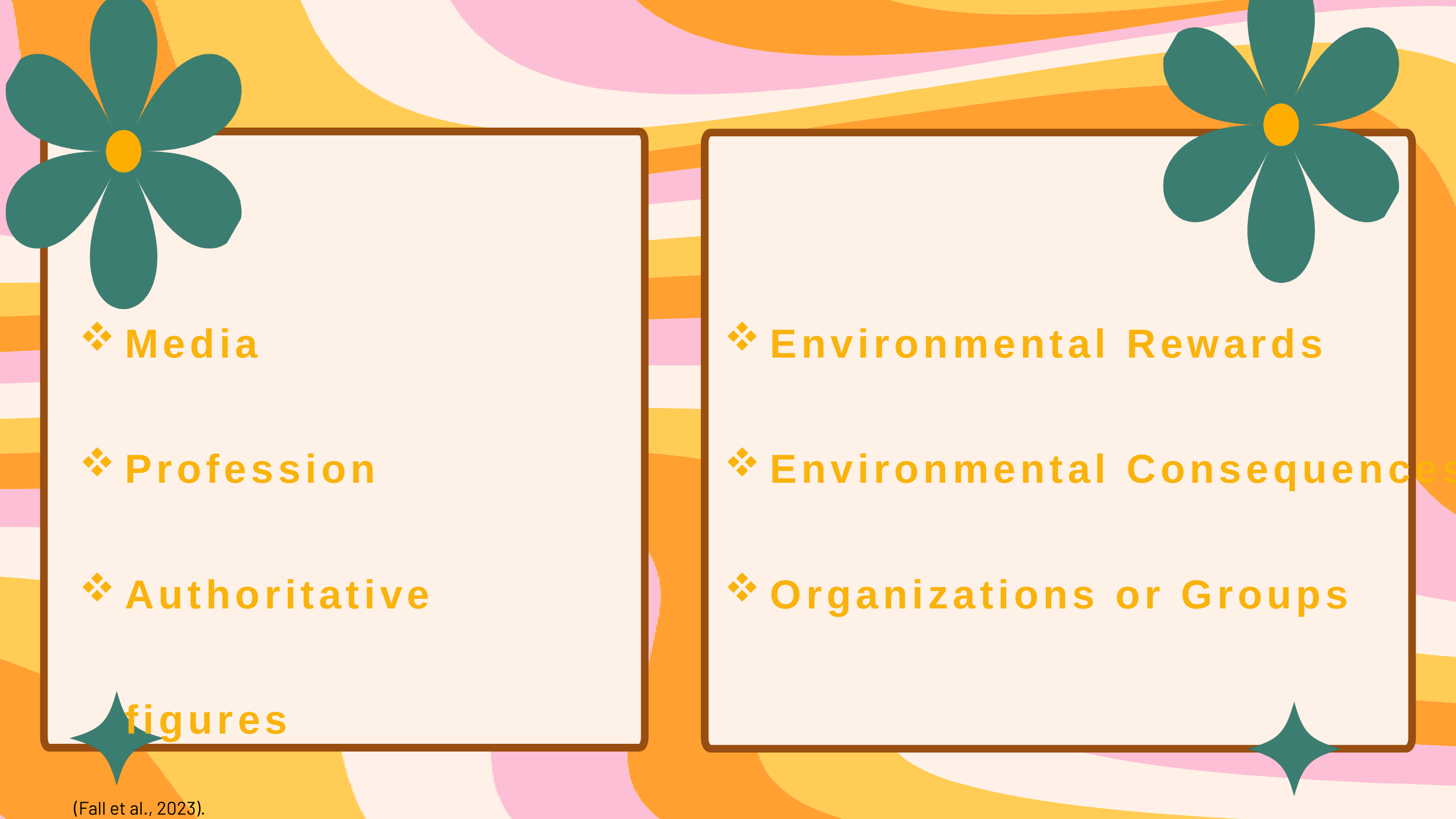

Media
Profession
Authoritative figures
Environmental Rewards
Environmental Consequences
Organizations or Groups

(Fall et al., 2023).